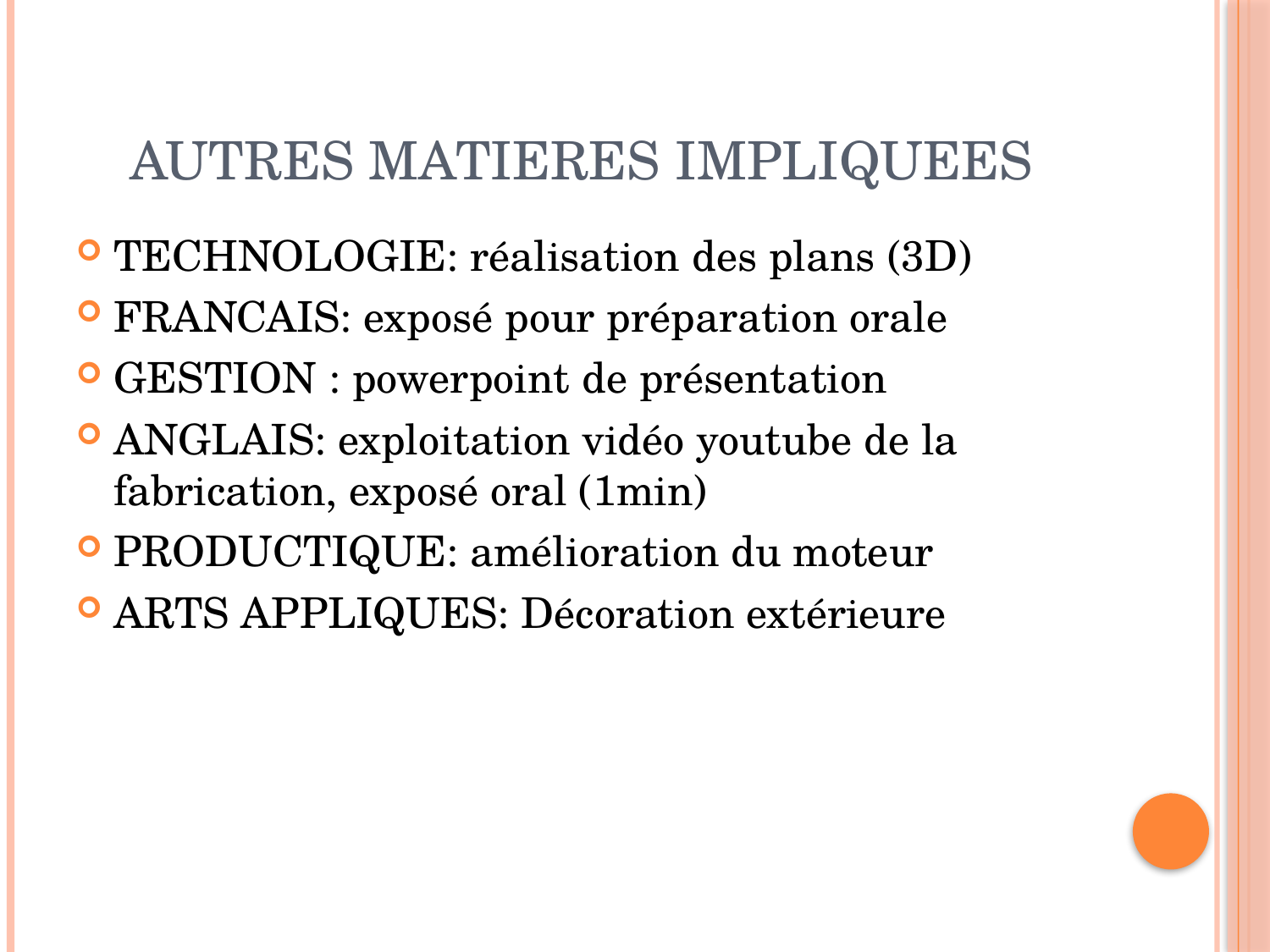

# AUTRES MATIERES IMPLIQUEES
TECHNOLOGIE: réalisation des plans (3D)
FRANCAIS: exposé pour préparation orale
GESTION : powerpoint de présentation
ANGLAIS: exploitation vidéo youtube de la fabrication, exposé oral (1min)
PRODUCTIQUE: amélioration du moteur
ARTS APPLIQUES: Décoration extérieure